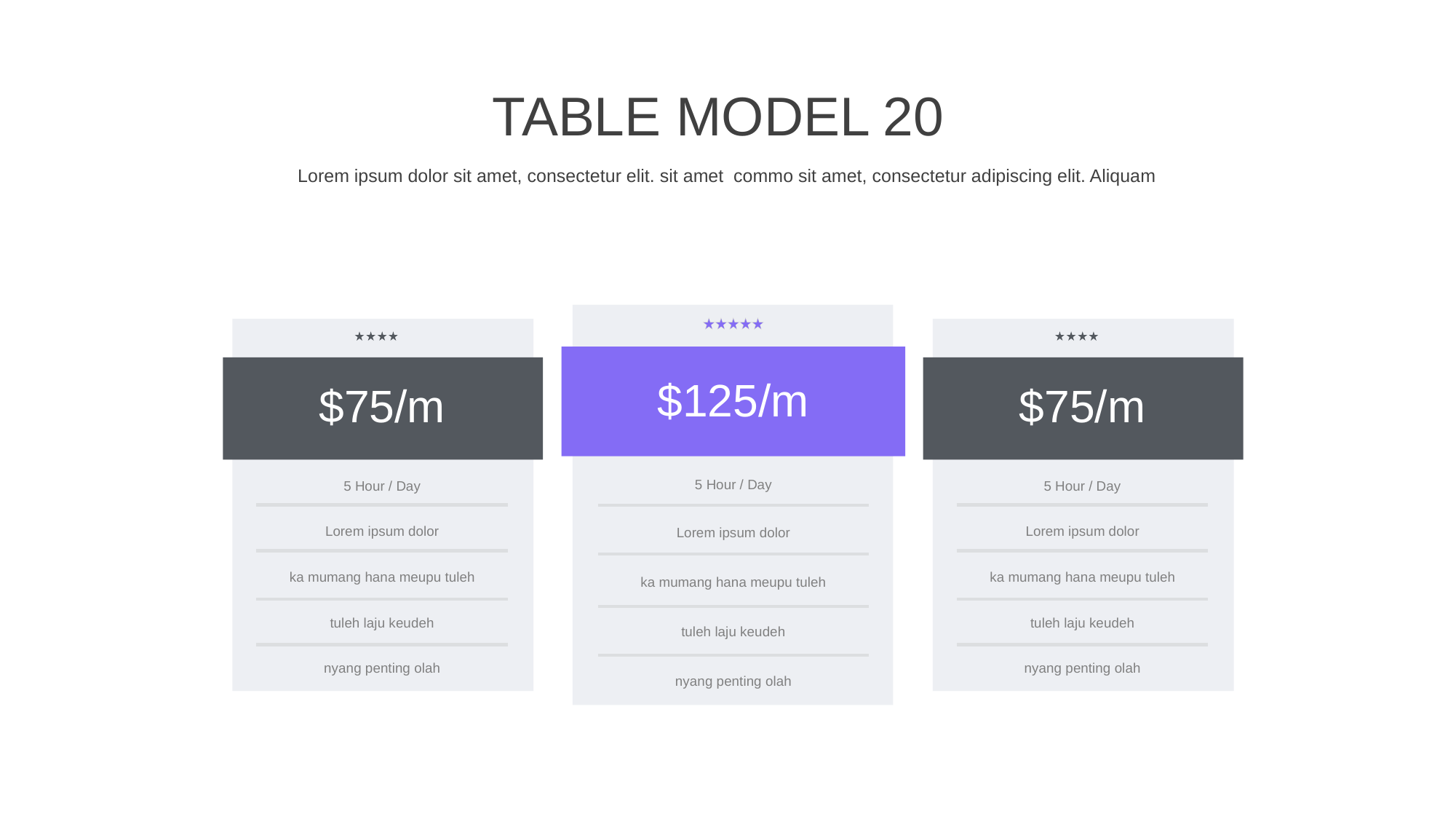

TABLE MODEL 20
Lorem ipsum dolor sit amet, consectetur elit. sit amet  commo sit amet, consectetur adipiscing elit. Aliquam

$125/m

$75/m
$75/m
5 Hour / Day
5 Hour / Day
5 Hour / Day

Lorem ipsum dolor
Lorem ipsum dolor
Lorem ipsum dolor

ka mumang hana meupu tuleh
ka mumang hana meupu tuleh
ka mumang hana meupu tuleh
tuleh laju keudeh
tuleh laju keudeh

tuleh laju keudeh
nyang penting olah
nyang penting olah

nyang penting olah